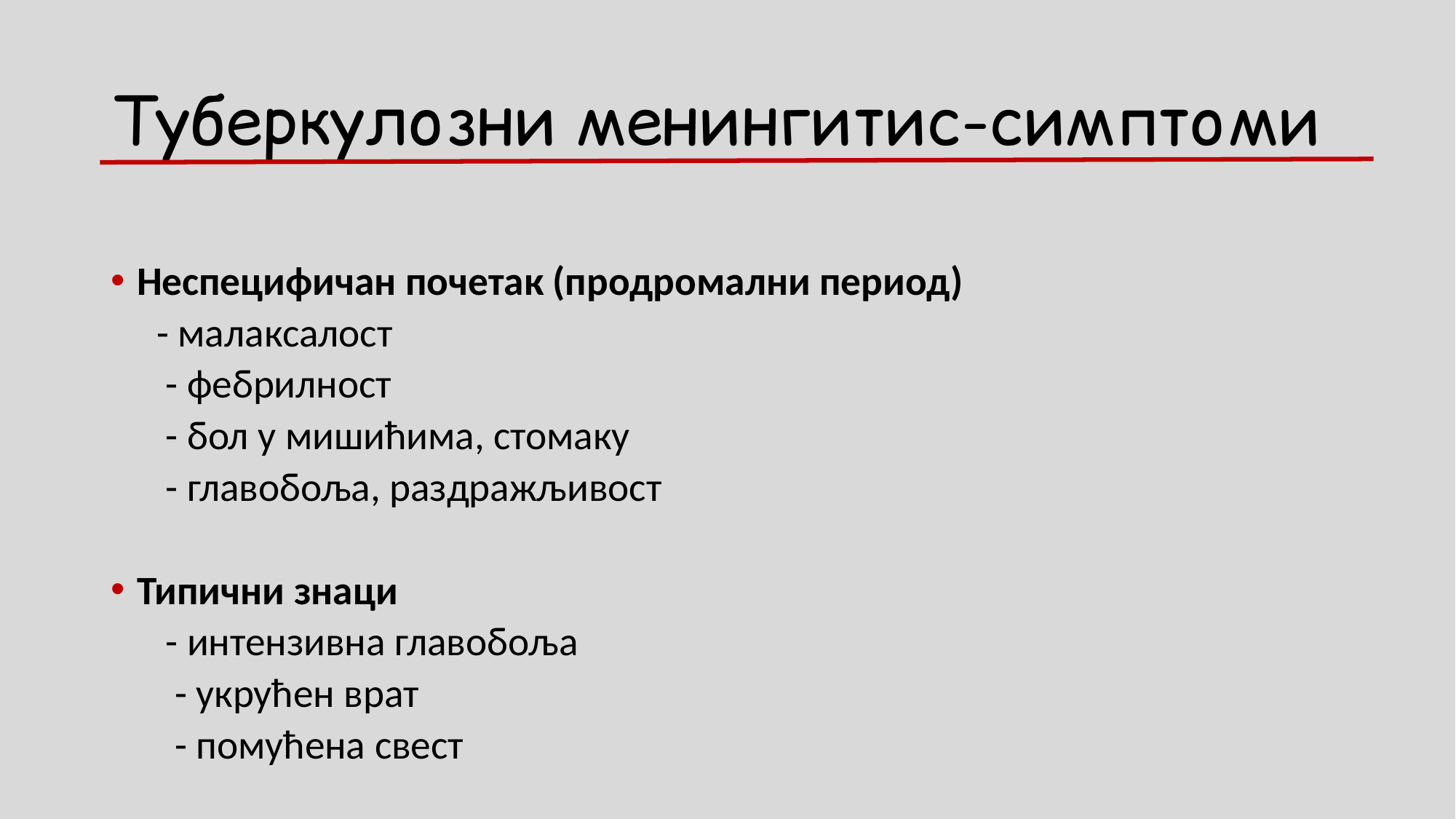

# Туберкулозни менингитис-симптоми
Неспецифичан почетак (продромални период)
     - малаксалост
      - фебрилност
      - бол у мишићима, стомаку
      - главобоља, раздражљивост

Типични знаци
      - интензивна главобоља
       - укрућен врат
       - помућена свест